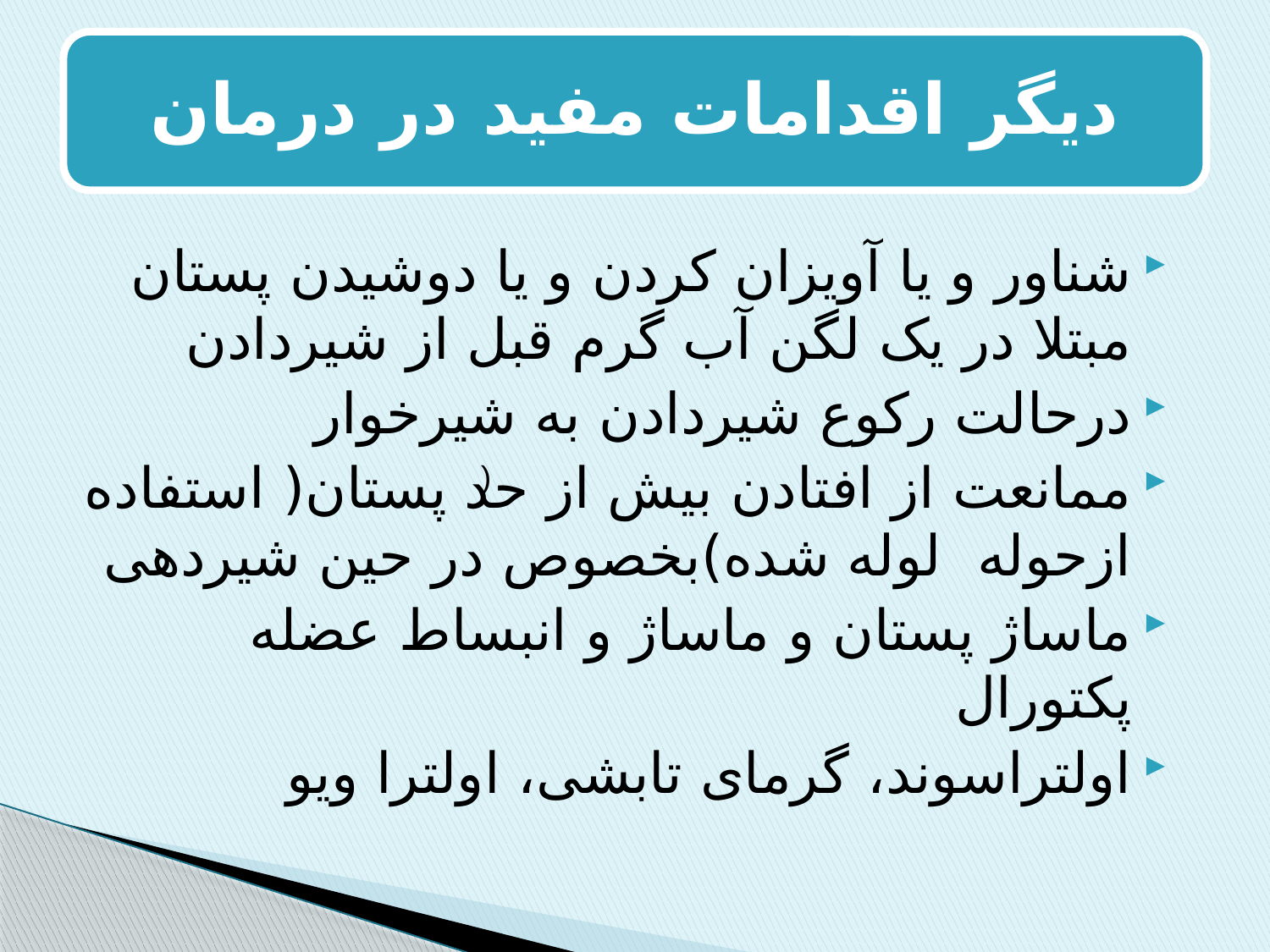

دیگر اقدامات مفید در درمان
شناور و یا آویزان کردن و یا دوشیدن پستان مبتلا در یک لگن آب گرم قبل از شیردادن
درحالت رکوع شیردادن به شیرخوار
ممانعت از افتادن بیش از حد پستان( استفاده ازحوله  لوله شده)بخصوص در حین شیردهی
ماساژ پستان و ماساژ و انبساط عضله پکتورال
اولتراسوند، گرمای تابشی، اولترا ویو
)